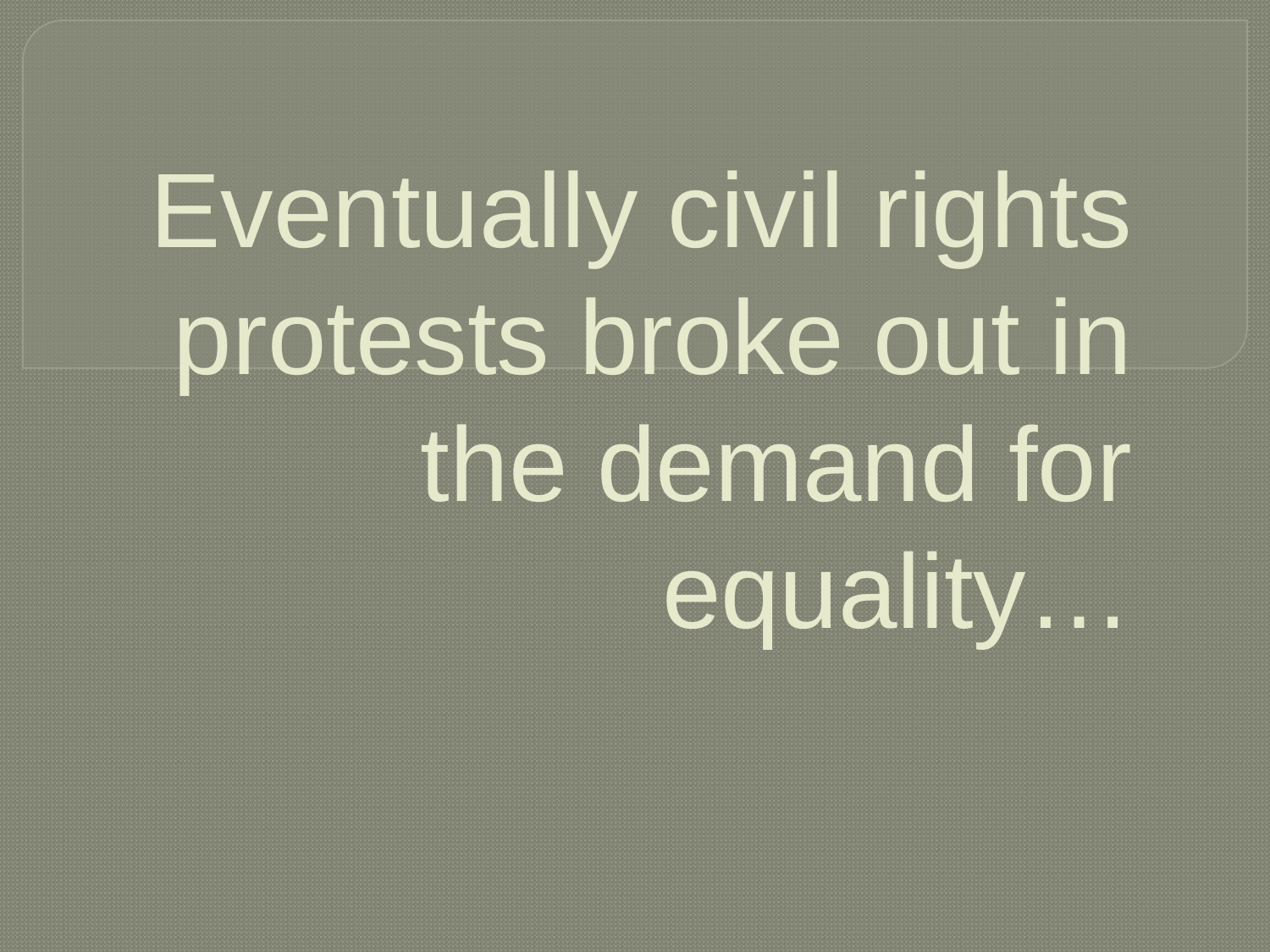

# Eventually civil rights protests broke out in the demand for equality…